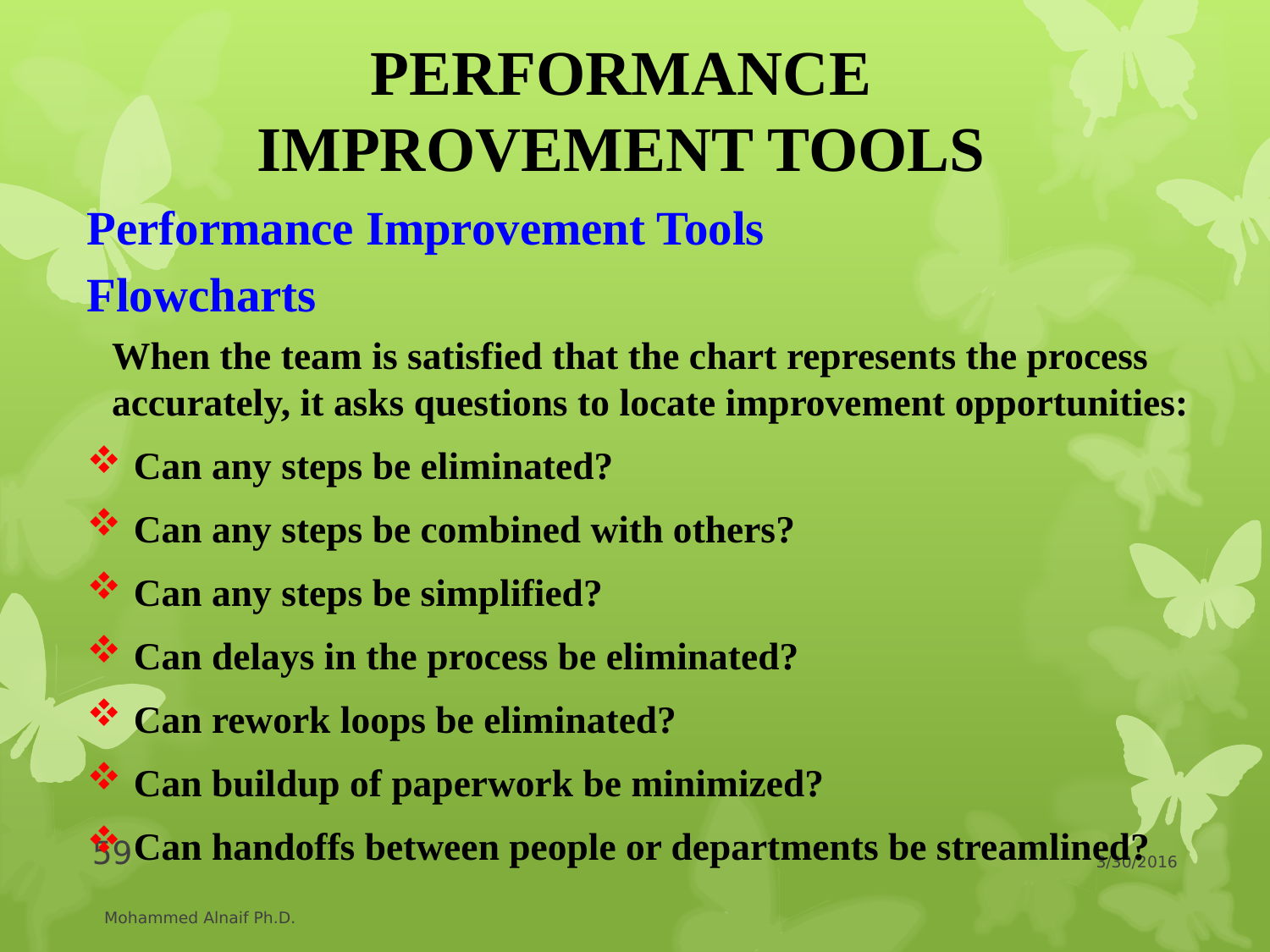

# PERFORMANCE IMPROVEMENT TOOLS
Performance Improvement Tools
Flowcharts
When the team is satisfied that the chart represents the process accurately, it asks questions to locate improvement opportunities:
Can any steps be eliminated?
Can any steps be combined with others?
Can any steps be simplified?
Can delays in the process be eliminated?
Can rework loops be eliminated?
Can buildup of paperwork be minimized?
Can handoffs between people or departments be streamlined?
59
3/30/2016
Mohammed Alnaif Ph.D.